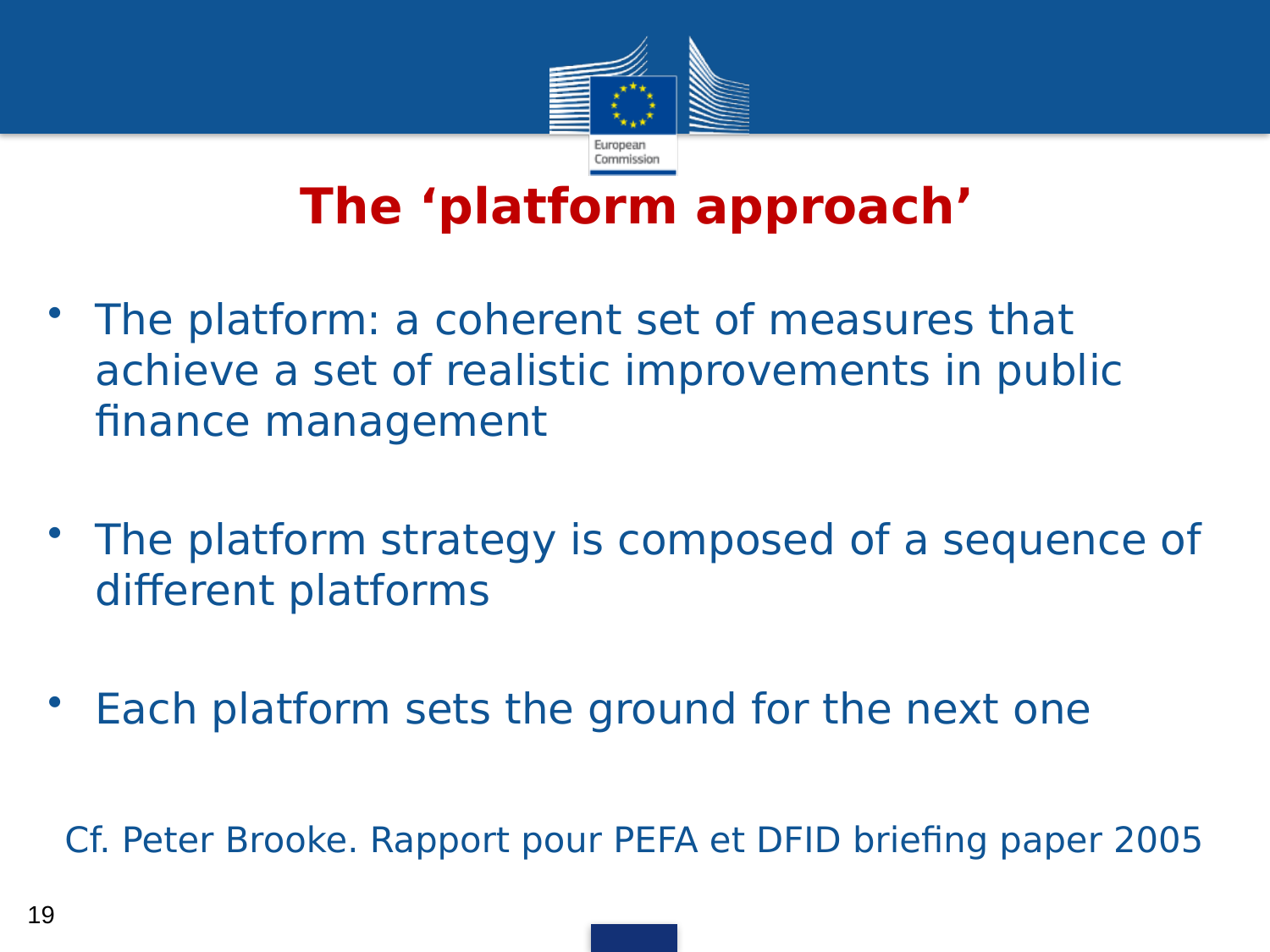

# The ‘platform approach’
The platform: a coherent set of measures that achieve a set of realistic improvements in public finance management

The platform strategy is composed of a sequence of different platforms

Each platform sets the ground for the next one

Cf. Peter Brooke. Rapport pour PEFA et DFID briefing paper 2005
19